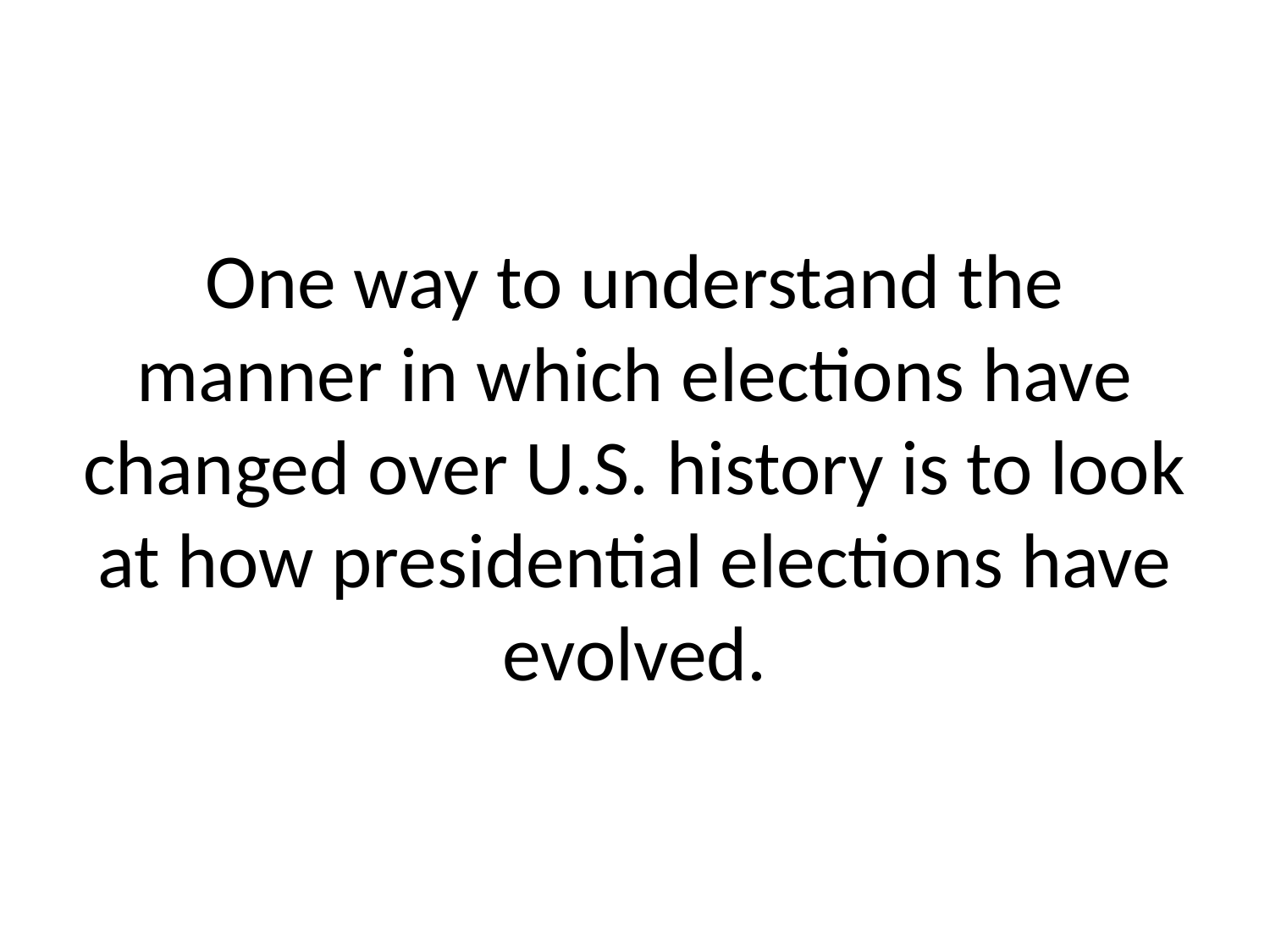

# One way to understand the manner in which elections have changed over U.S. history is to look at how presidential elections have evolved.